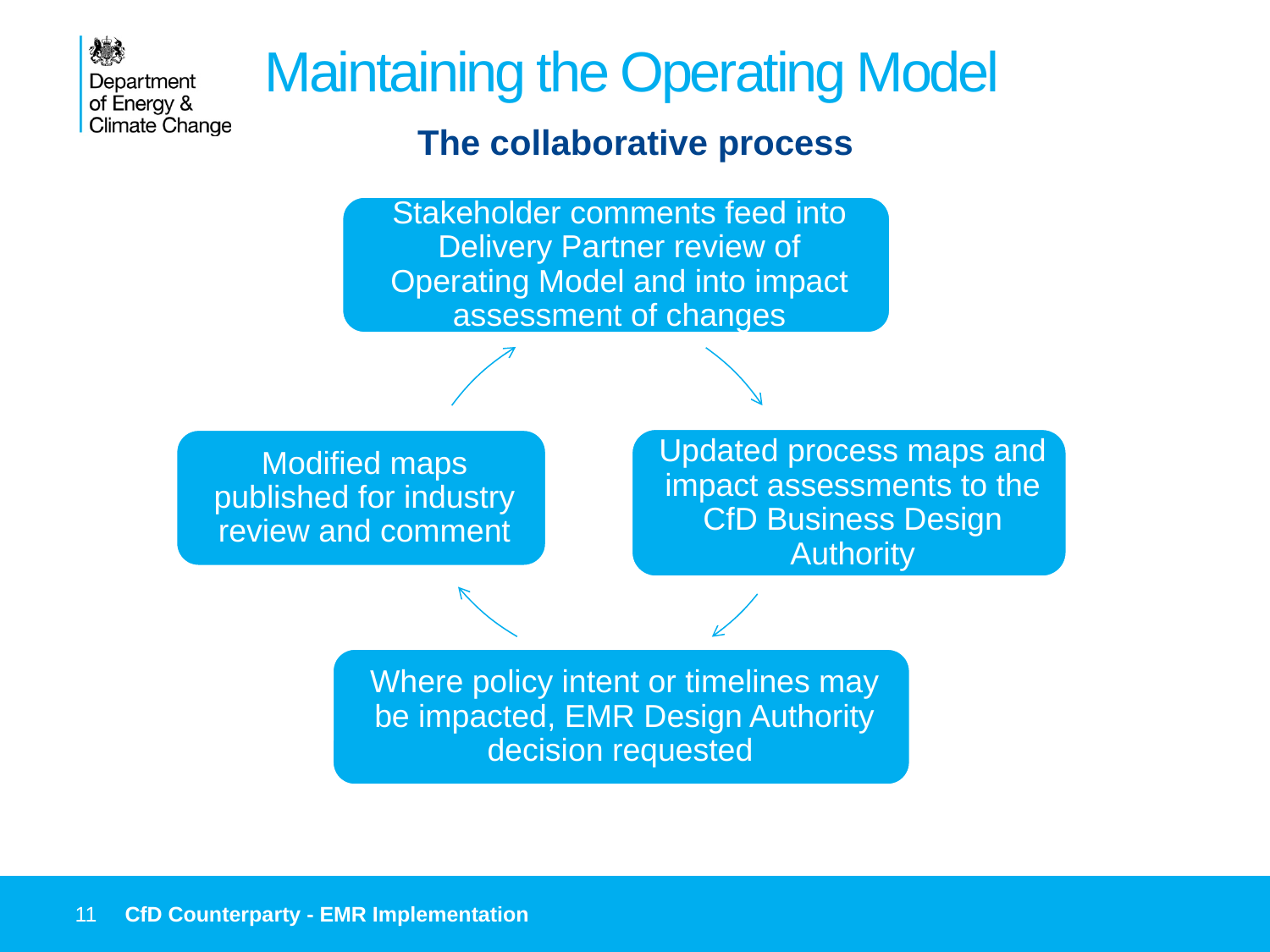

Maintaining the Operating Model
The collaborative process
Stakeholder comments feed into Delivery Partner review of Operating Model and into impact assessment of changes
Updated process maps and impact assessments to the CfD Business Design Authority
Where policy intent or timelines may be impacted, EMR Design Authority decision requested
Modified maps published for industry review and comment
11
CfD Counterparty - EMR Implementation